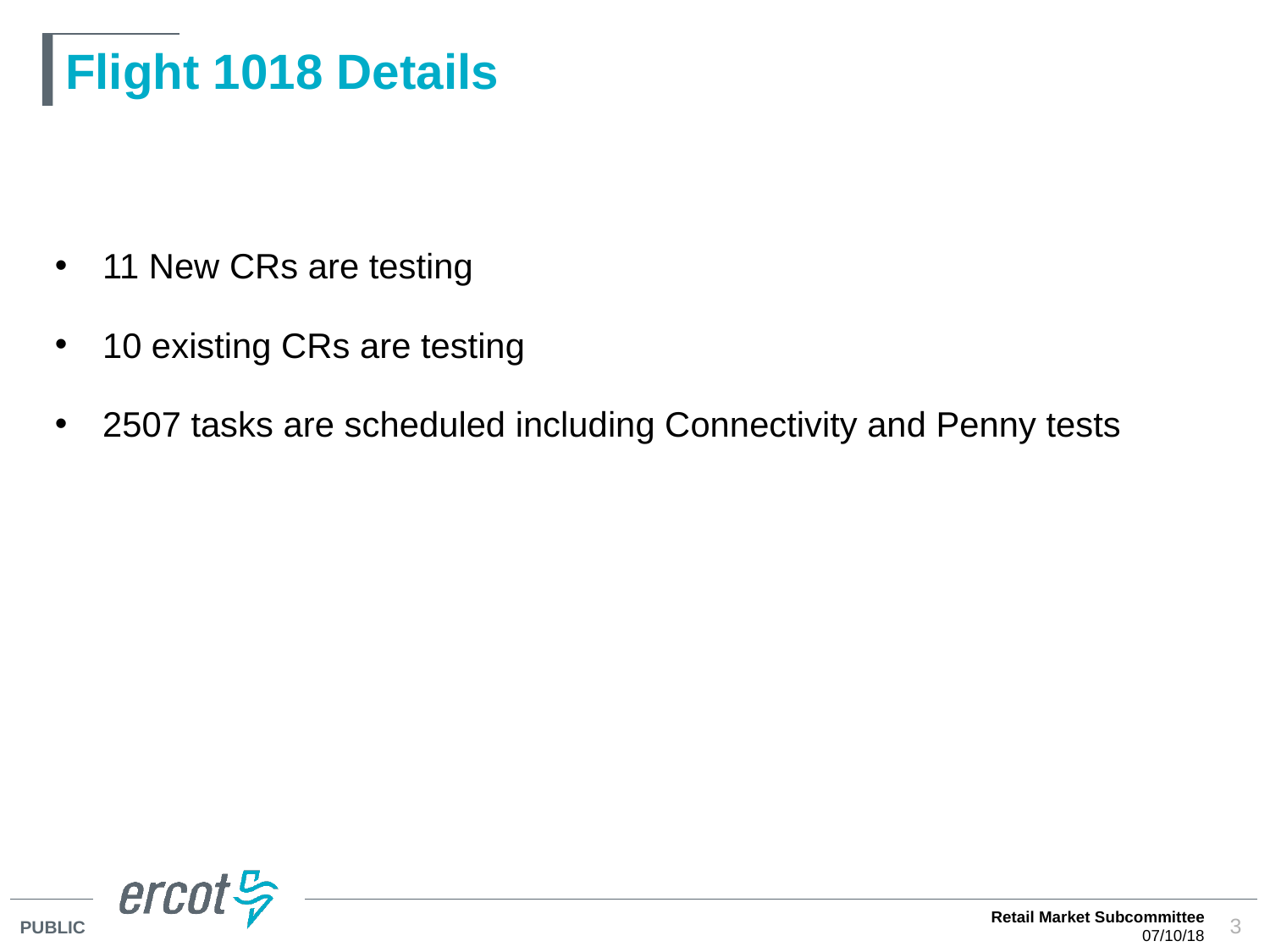

# Flight 1018 Details

11 New CRs are testing
10 existing CRs are testing
2507 tasks are scheduled including Connectivity and Penny tests

Retail Market Subcommittee
07/10/18
3